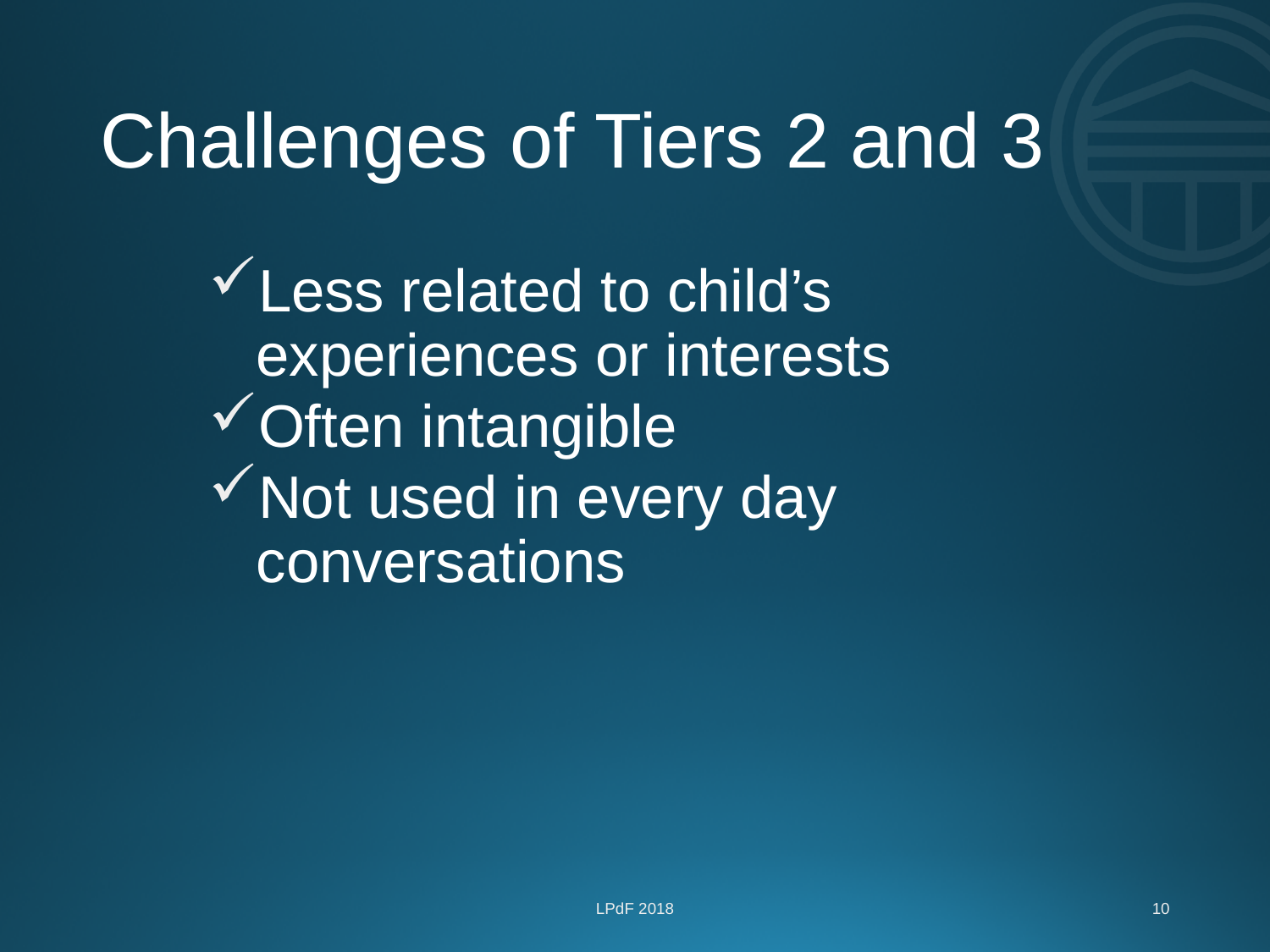

# Challenges of Tiers 2 and 3
Less related to child’s experiences or interests
Often intangible
Not used in every day conversations

LPdF 2018
10